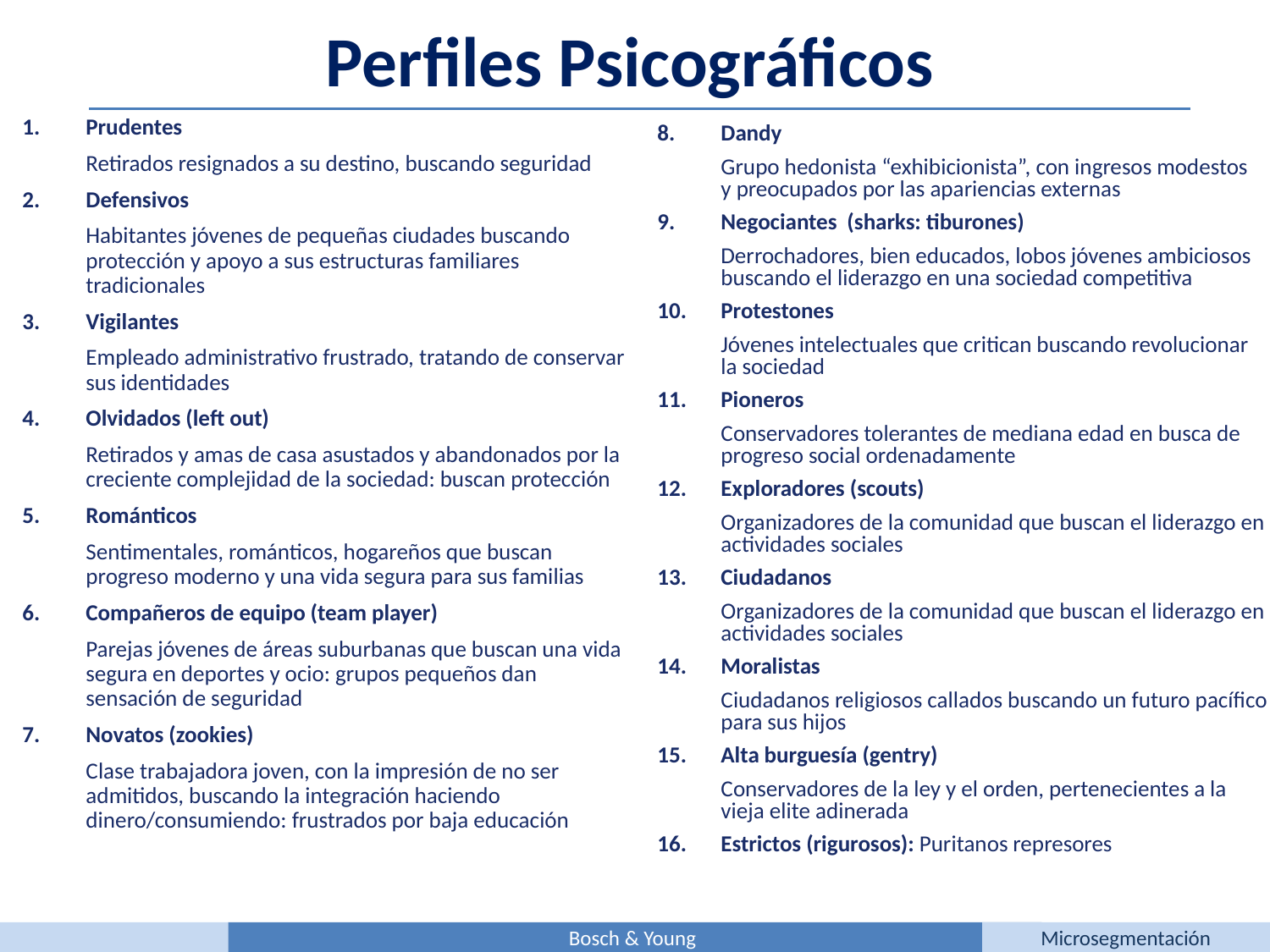

Perfiles Psicográficos
Prudentes
	Retirados resignados a su destino, buscando seguridad
Defensivos
	Habitantes jóvenes de pequeñas ciudades buscando protección y apoyo a sus estructuras familiares tradicionales
Vigilantes
	Empleado administrativo frustrado, tratando de conservar sus identidades
Olvidados (left out)
	Retirados y amas de casa asustados y abandonados por la creciente complejidad de la sociedad: buscan protección
Románticos
	Sentimentales, románticos, hogareños que buscan progreso moderno y una vida segura para sus familias
Compañeros de equipo (team player)
	Parejas jóvenes de áreas suburbanas que buscan una vida segura en deportes y ocio: grupos pequeños dan sensación de seguridad
Novatos (zookies)
	Clase trabajadora joven, con la impresión de no ser admitidos, buscando la integración haciendo dinero/consumiendo: frustrados por baja educación

Dandy
	Grupo hedonista “exhibicionista”, con ingresos modestos   y preocupados por las apariencias externas
Negociantes  (sharks: tiburones)
	Derrochadores, bien educados, lobos jóvenes ambiciosos buscando el liderazgo en una sociedad competitiva
Protestones
	Jóvenes intelectuales que critican buscando revolucionar la sociedad
Pioneros
	Conservadores tolerantes de mediana edad en busca de progreso social ordenadamente
Exploradores (scouts)
	Organizadores de la comunidad que buscan el liderazgo en actividades sociales
Ciudadanos
	Organizadores de la comunidad que buscan el liderazgo en actividades sociales
Moralistas
	Ciudadanos religiosos callados buscando un futuro pacífico para sus hijos
Alta burguesía (gentry)
	Conservadores de la ley y el orden, pertenecientes a la vieja elite adinerada
Estrictos (rigurosos): Puritanos represores

Bosch & Young
Microsegmentación